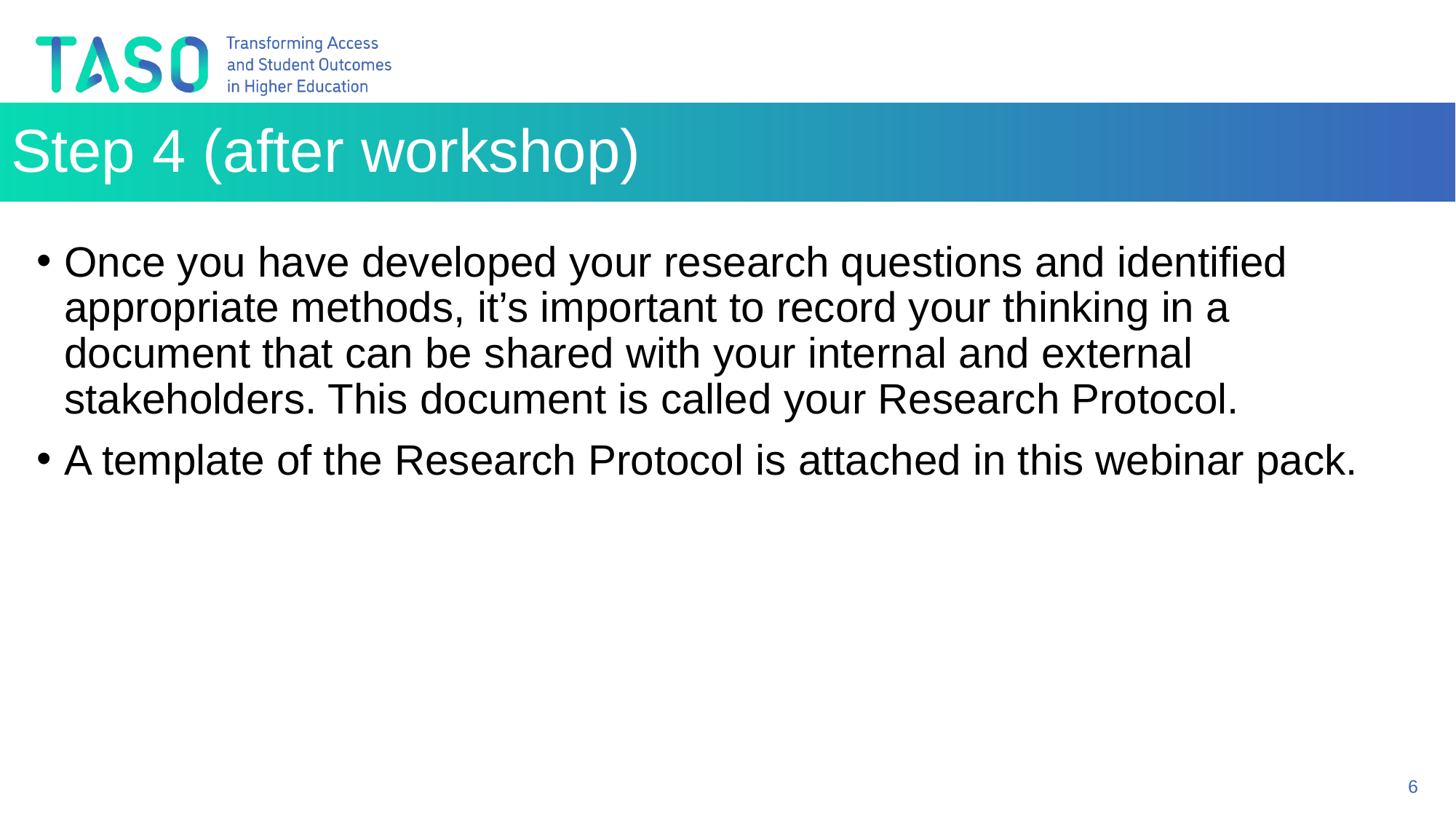

Step 4 (after workshop)
Once you have developed your research questions and identified appropriate methods, it’s important to record your thinking in a document that can be shared with your internal and external stakeholders. This document is called your Research Protocol.
A template of the Research Protocol is attached in this webinar pack.

6